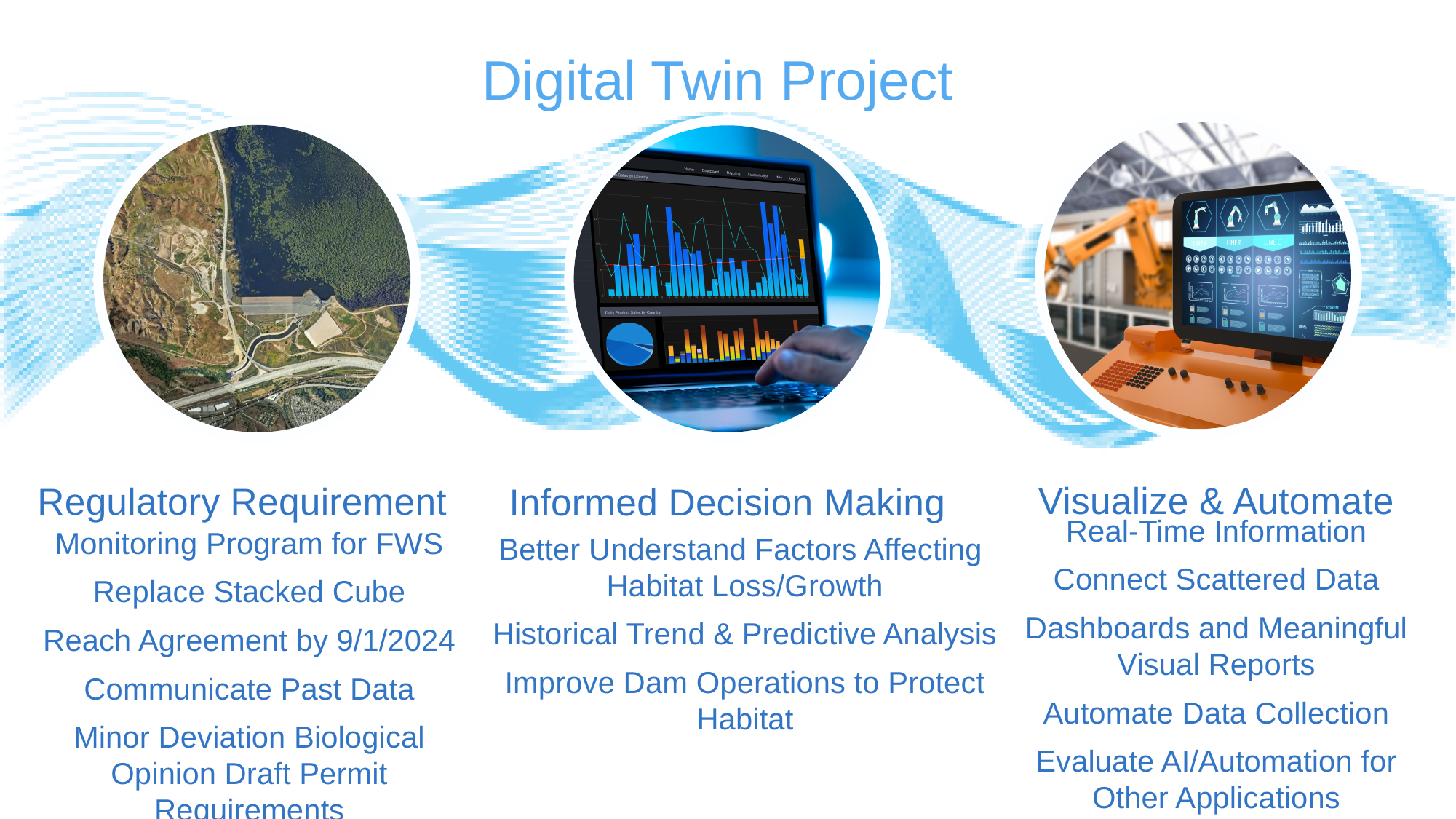

Digital Twin Project

Visualize & Automate
Regulatory Requirement
Informed Decision Making
Real-Time Information
Connect Scattered Data
Dashboards and Meaningful Visual Reports
Automate Data Collection
Evaluate AI/Automation for Other Applications
Monitoring Program for FWS
Replace Stacked Cube
Reach Agreement by 9/1/2024
Communicate Past Data
Minor Deviation Biological Opinion Draft Permit Requirements
Better Understand Factors Affecting  Habitat Loss/Growth
Historical Trend & Predictive Analysis
Improve Dam Operations to Protect Habitat